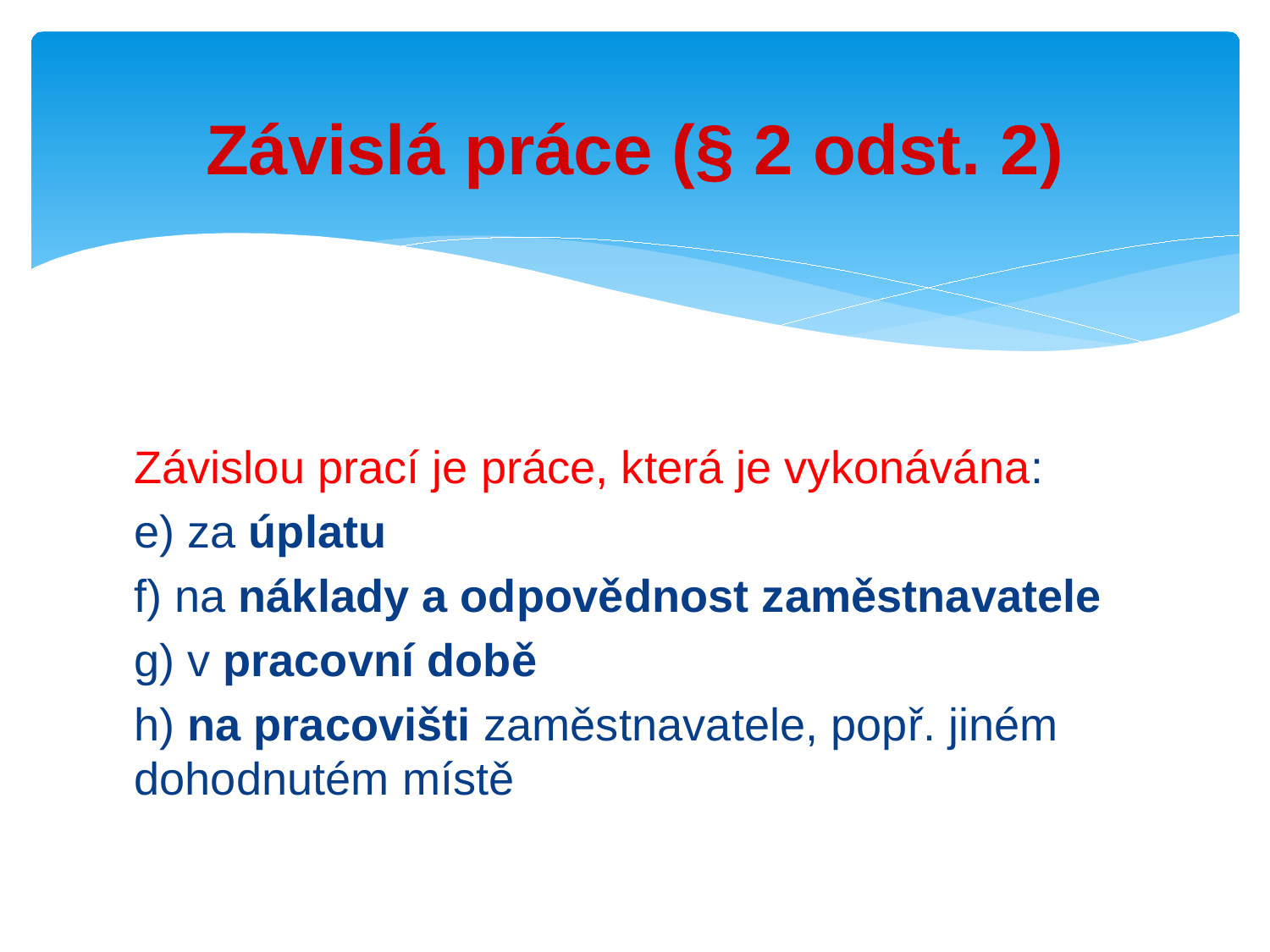

# Závislá práce (§ 2 odst. 2)

Závislou prací je práce, která je vykonávána:
e) za úplatu
f) na náklady a odpovědnost zaměstnavatele
g) v pracovní době
h) na pracovišti zaměstnavatele, popř. jiném dohodnutém místě